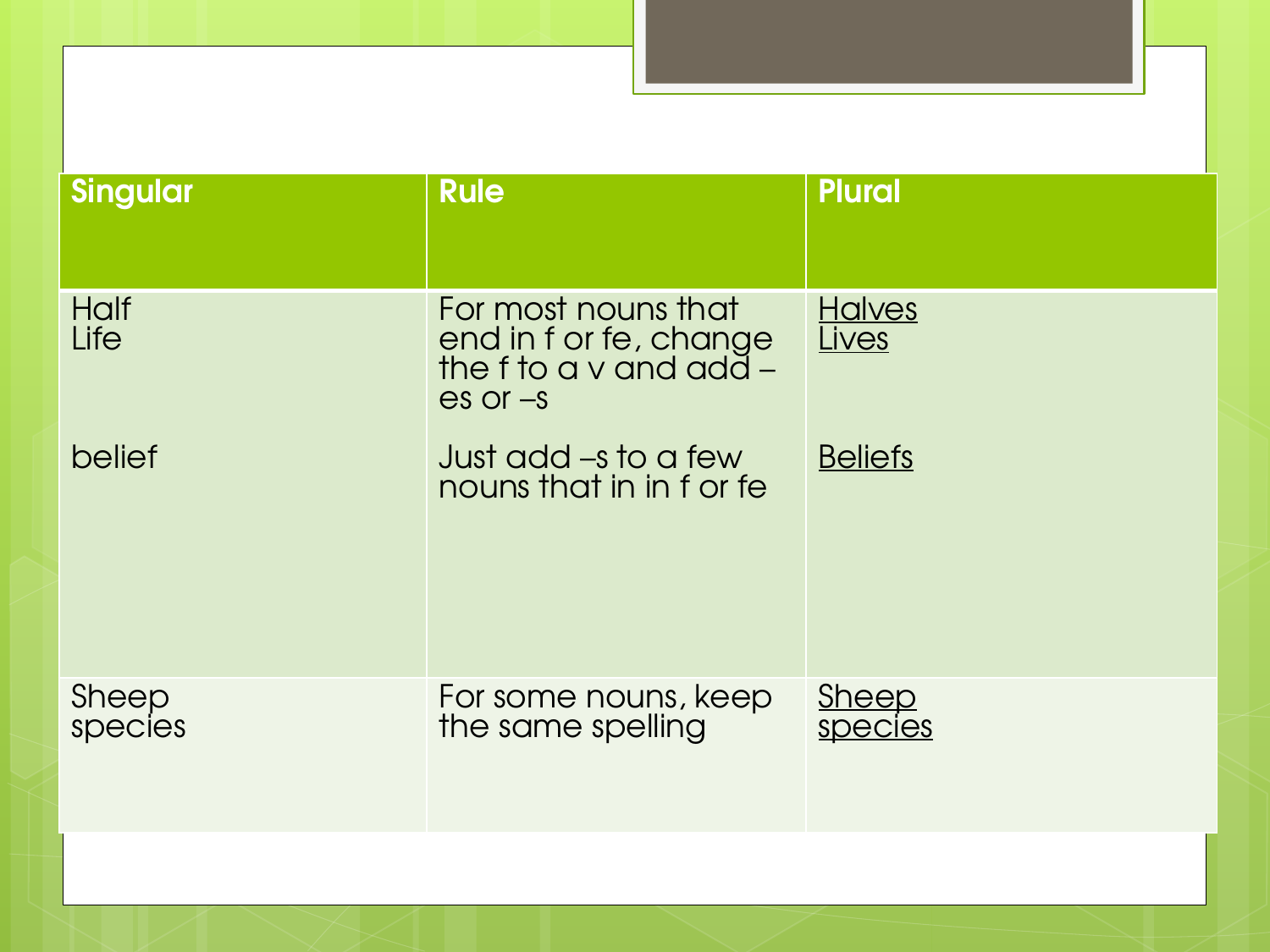

| Singular | Rule | Plural |
| --- | --- | --- |
| Half Life belief | For most nouns that end in f or fe, change the f to a v and add –es or –s Just add –s to a few nouns that in in f or fe | Halves Lives Beliefs |
| Sheep species | For some nouns, keep the same spelling | Sheep species |